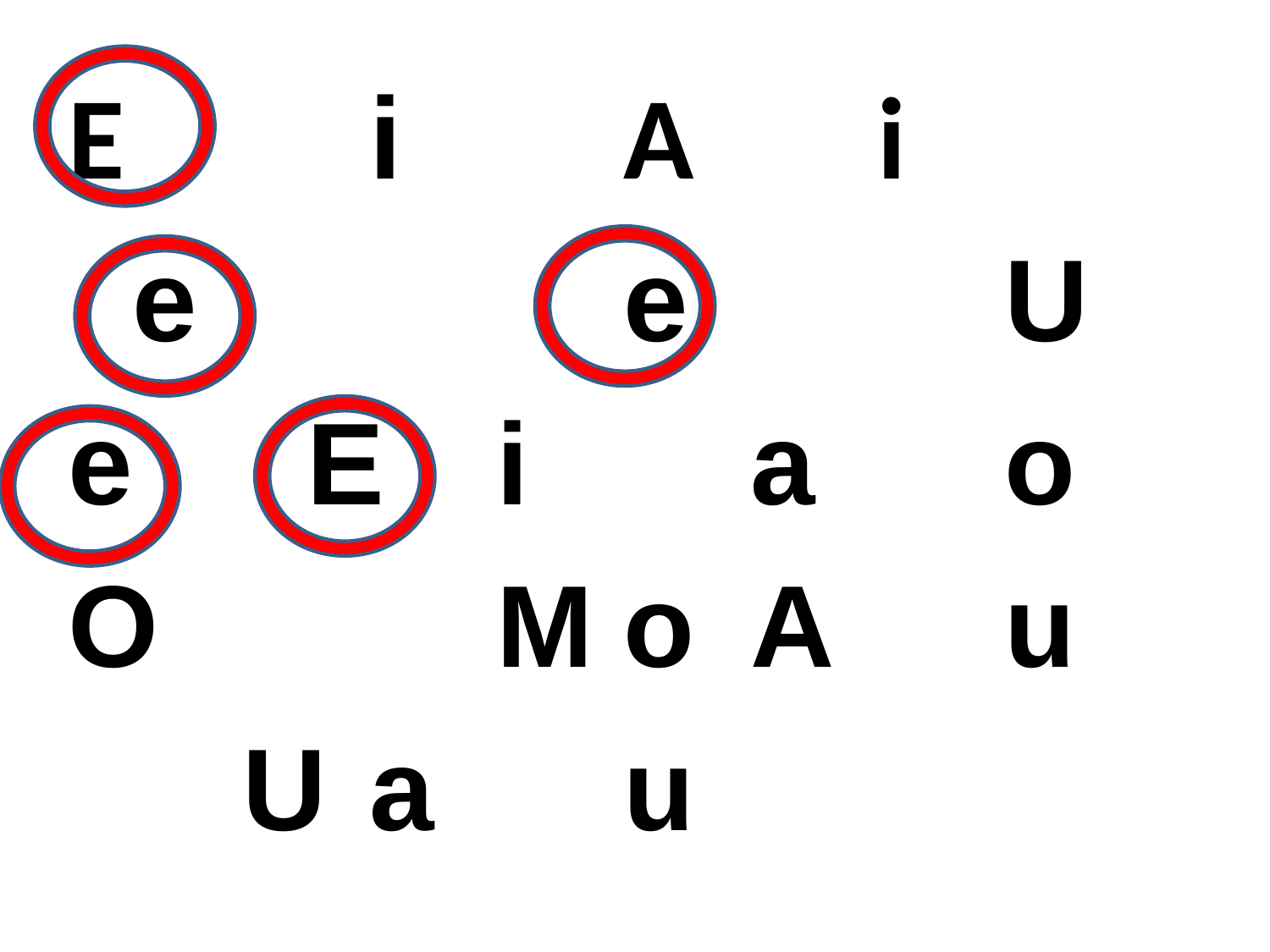

E 		i		A		i
  e  			e			U
e	  E	i		a		o
O			M	o	A 		u
		U 	a		u